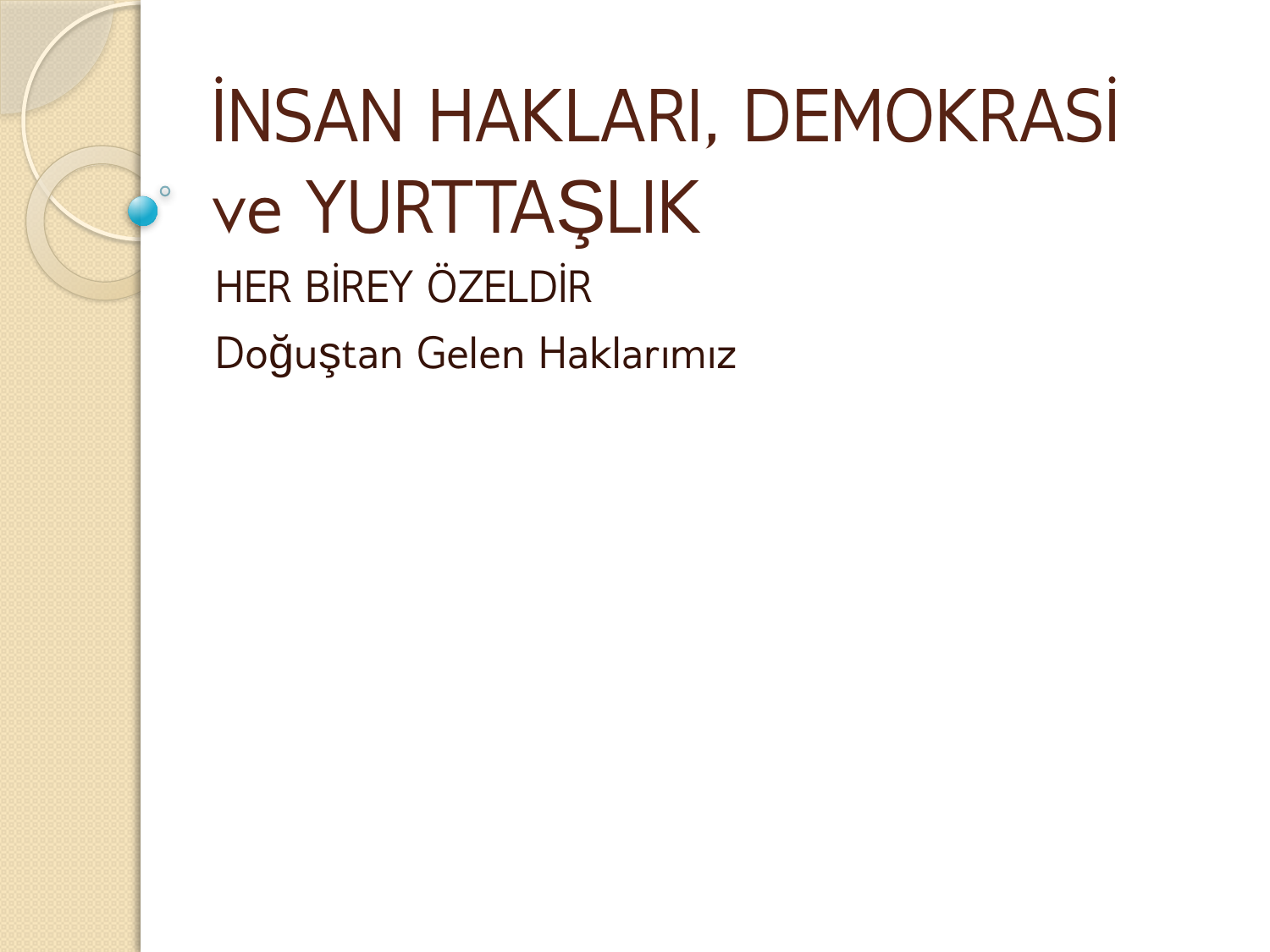

# İNSAN HAKLARI, DEMOKRASİ ve YURTTAŞLIK
HER BİREY ÖZELDİR
Doğuştan Gelen Haklarımız